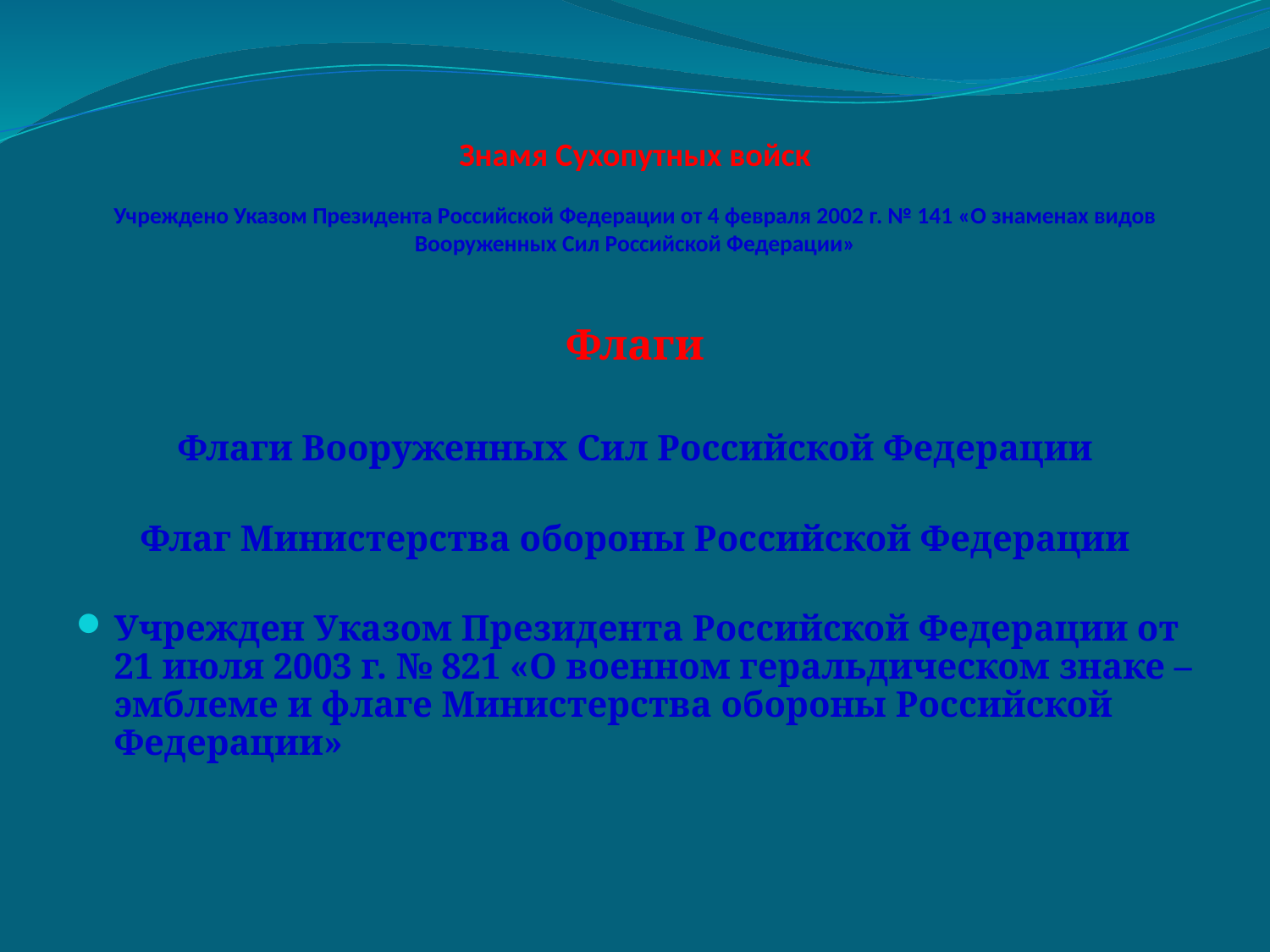

# Знамя Сухопутных войск Учреждено Указом Президента Российской Федерации от 4 февраля 2002 г. № 141 «О знаменах видов Вооруженных Сил Российской Федерации»
Флаги

Флаги Вооруженных Сил Российской Федерации

Флаг Министерства обороны Российской Федерации

Учрежден Указом Президента Российской Федерации от 21 июля 2003 г. № 821 «О военном геральдическом знаке – эмблеме и флаге Министерства обороны Российской Федерации»